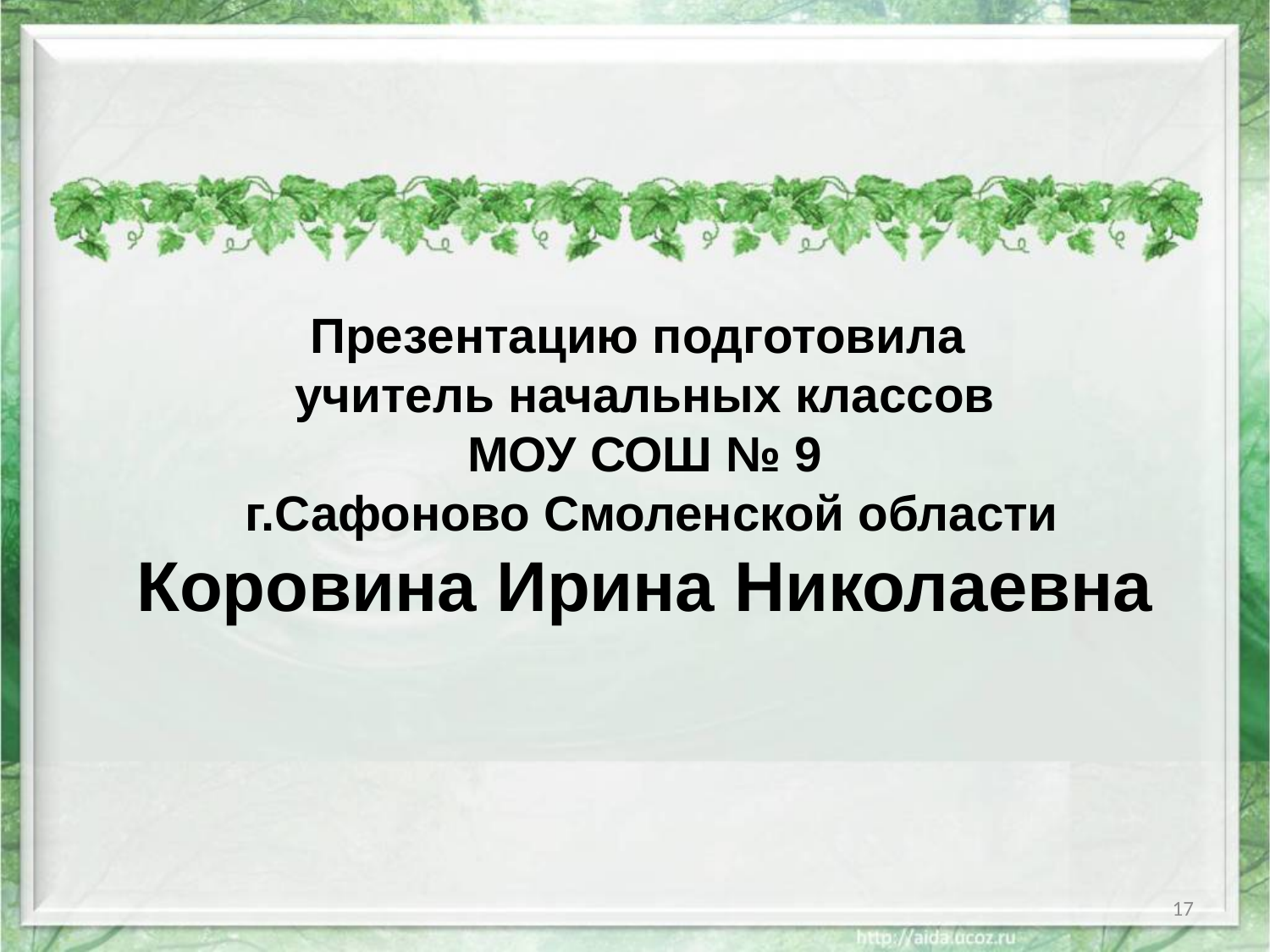

Презентацию подготовила
учитель начальных классов
МОУ СОШ № 9
 г.Сафоново Смоленской области
Коровина Ирина Николаевна

17